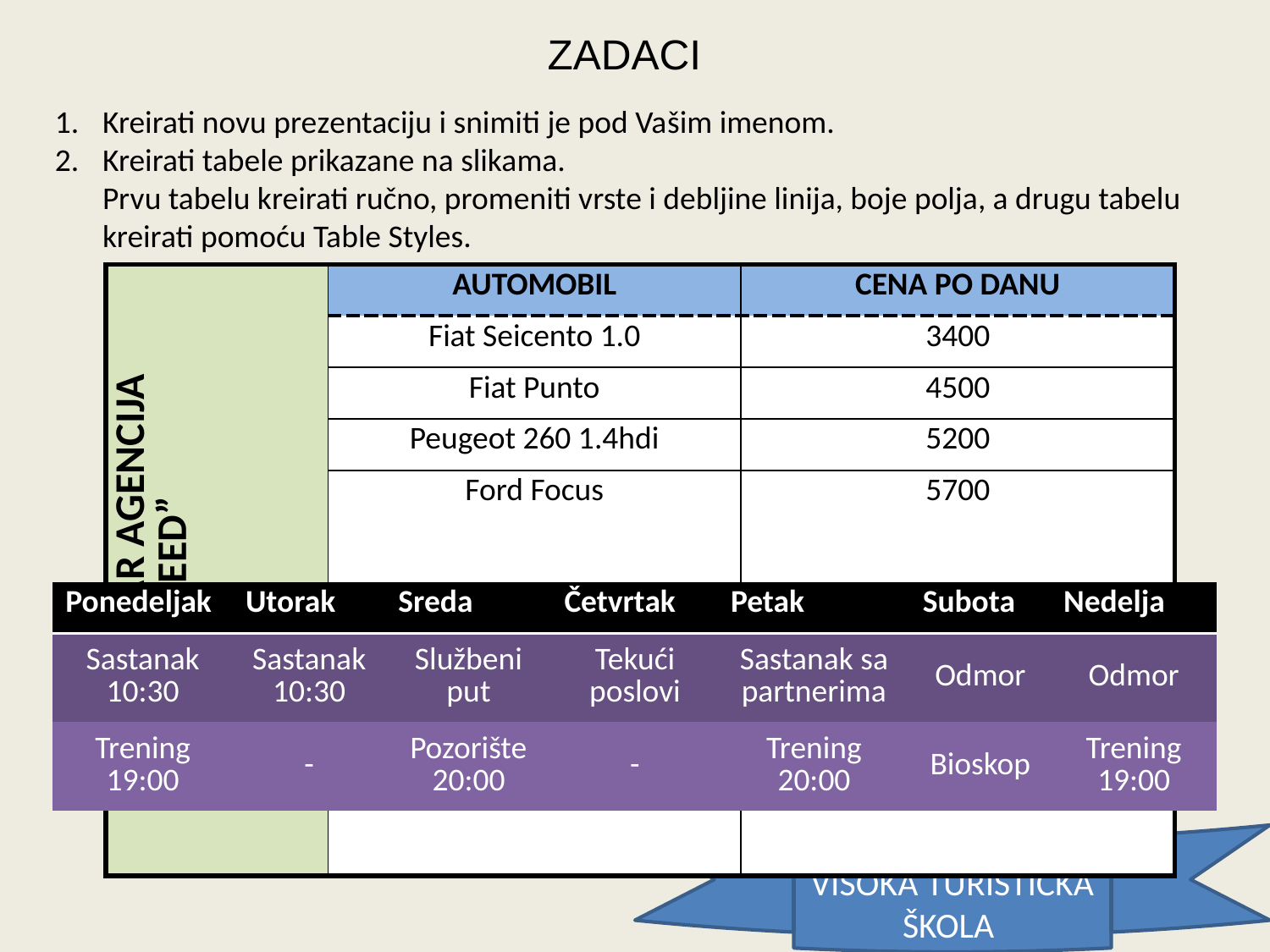

# ZADACI
Kreirati novu prezentaciju i snimiti je pod Vašim imenom.
Kreirati tabele prikazane na slikama.
	Prvu tabelu kreirati ručno, promeniti vrste i debljine linija, boje polja, a drugu tabelu kreirati pomoću Table Styles.
| RENT A CAR AGENCIJA “SPEED” | AUTOMOBIL | CENA PO DANU |
| --- | --- | --- |
|  | Fiat Seicento 1.0 | 3400 |
|  | Fiat Punto | 4500 |
|  | Peugeot 260 1.4hdi | 5200 |
|  | Ford Focus | 5700 |
| Ponedeljak | Utorak | Sreda | Četvrtak | Petak | Subota | Nedelja |
| --- | --- | --- | --- | --- | --- | --- |
| Sastanak 10:30 | Sastanak 10:30 | Službeni put | Tekući poslovi | Sastanak sa partnerima | Odmor | Odmor |
| Trening 19:00 | - | Pozorište 20:00 | - | Trening 20:00 | Bioskop | Trening 19:00 |